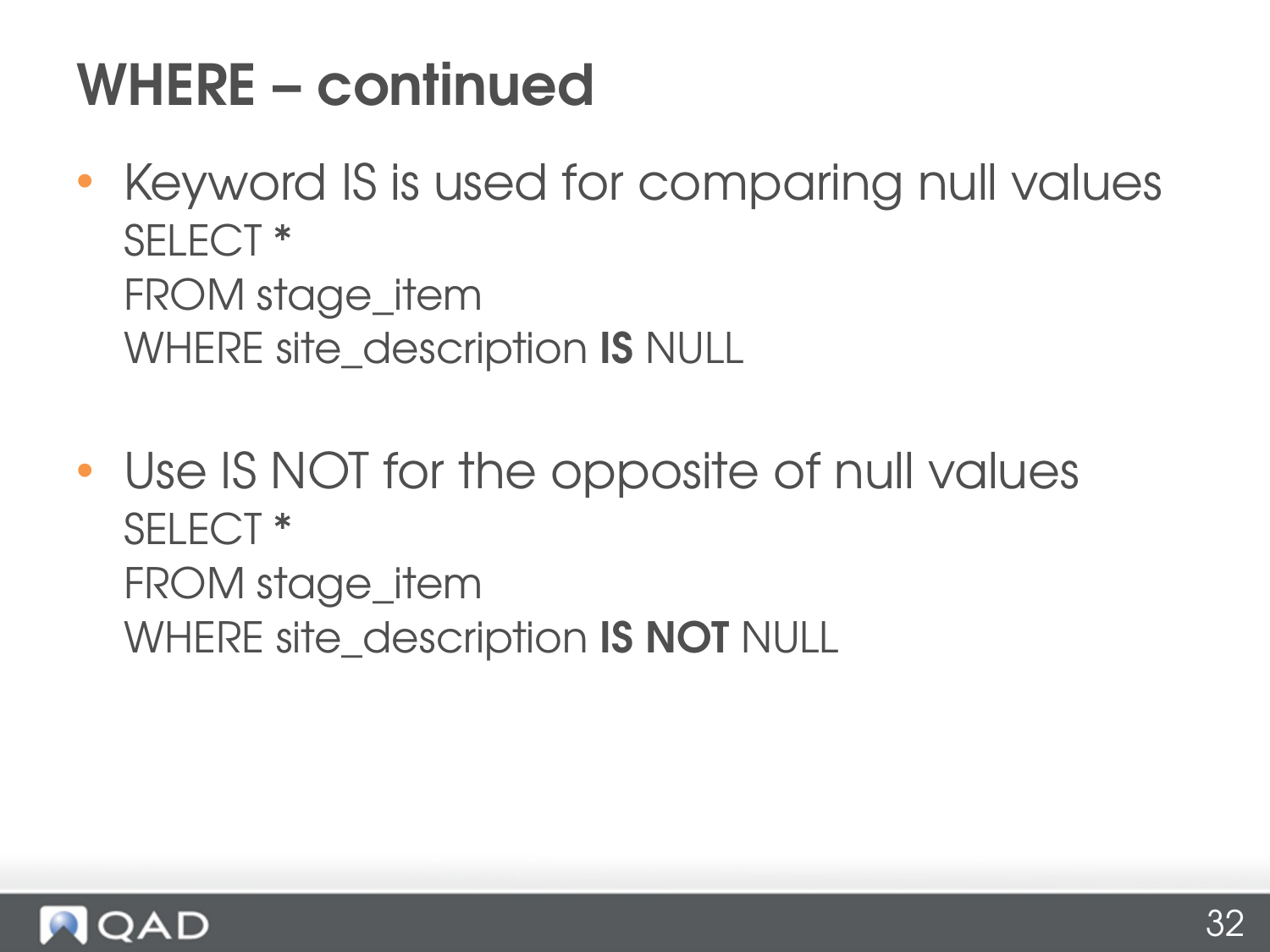

# WHERE – continued
Keyword IS is used for comparing null values
	SELECT *
	FROM stage_item
	WHERE site_description IS NULL

Use IS NOT for the opposite of null values
	SELECT *
	FROM stage_item
	WHERE site_description IS NOT NULL

32